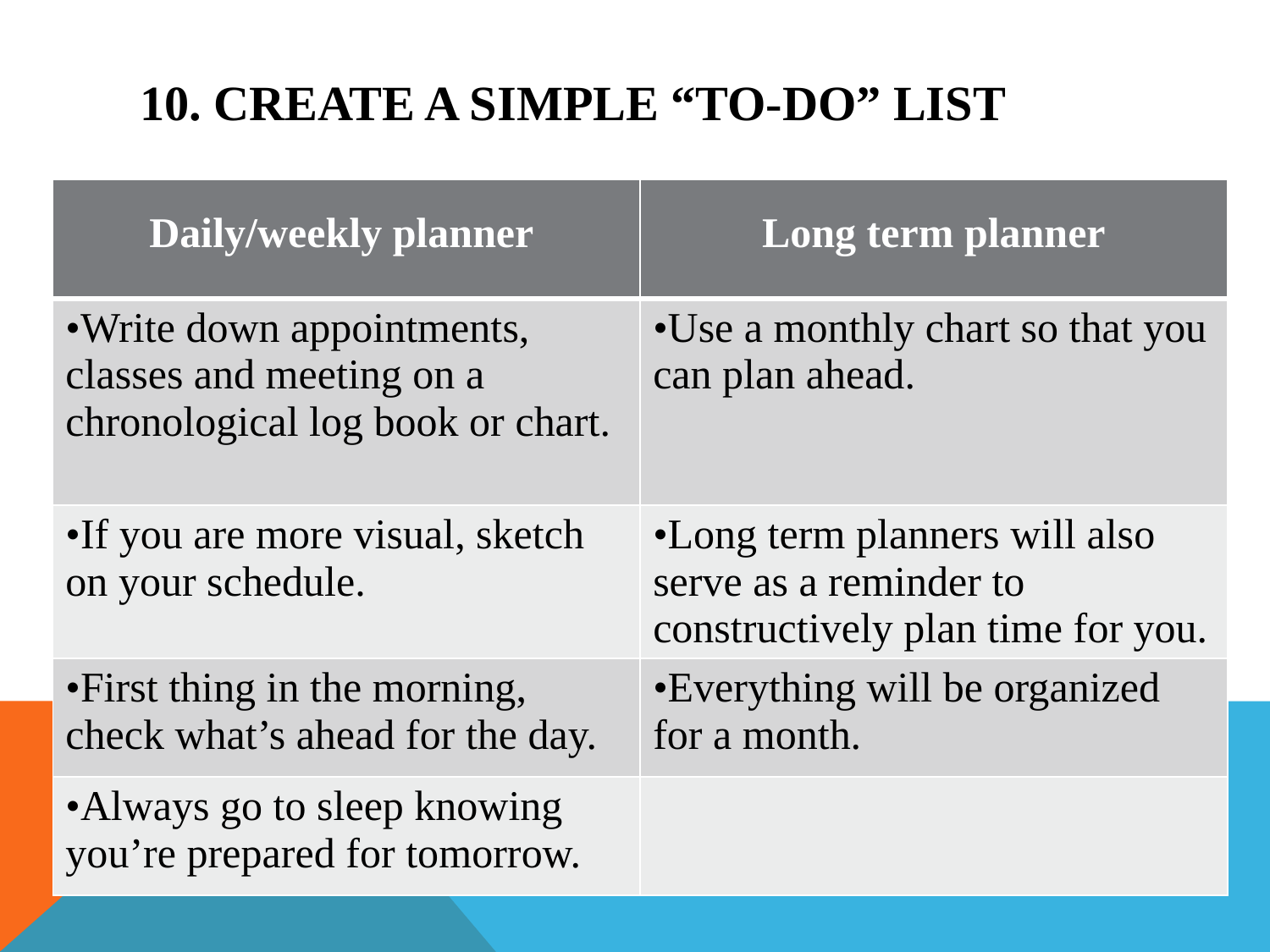

# 10. CREATE A SIMPLE “TO-DO” LIST
| Daily/weekly planner | Long term planner |
| --- | --- |
| •Write down appointments, classes and meeting on a chronological log book or chart. | •Use a monthly chart so that you can plan ahead. |
| •If you are more visual, sketch on your schedule. | •Long term planners will also serve as a reminder to constructively plan time for you. |
| •First thing in the morning, check what’s ahead for the day. | •Everything will be organized for a month. |
| •Always go to sleep knowing you’re prepared for tomorrow. |  |